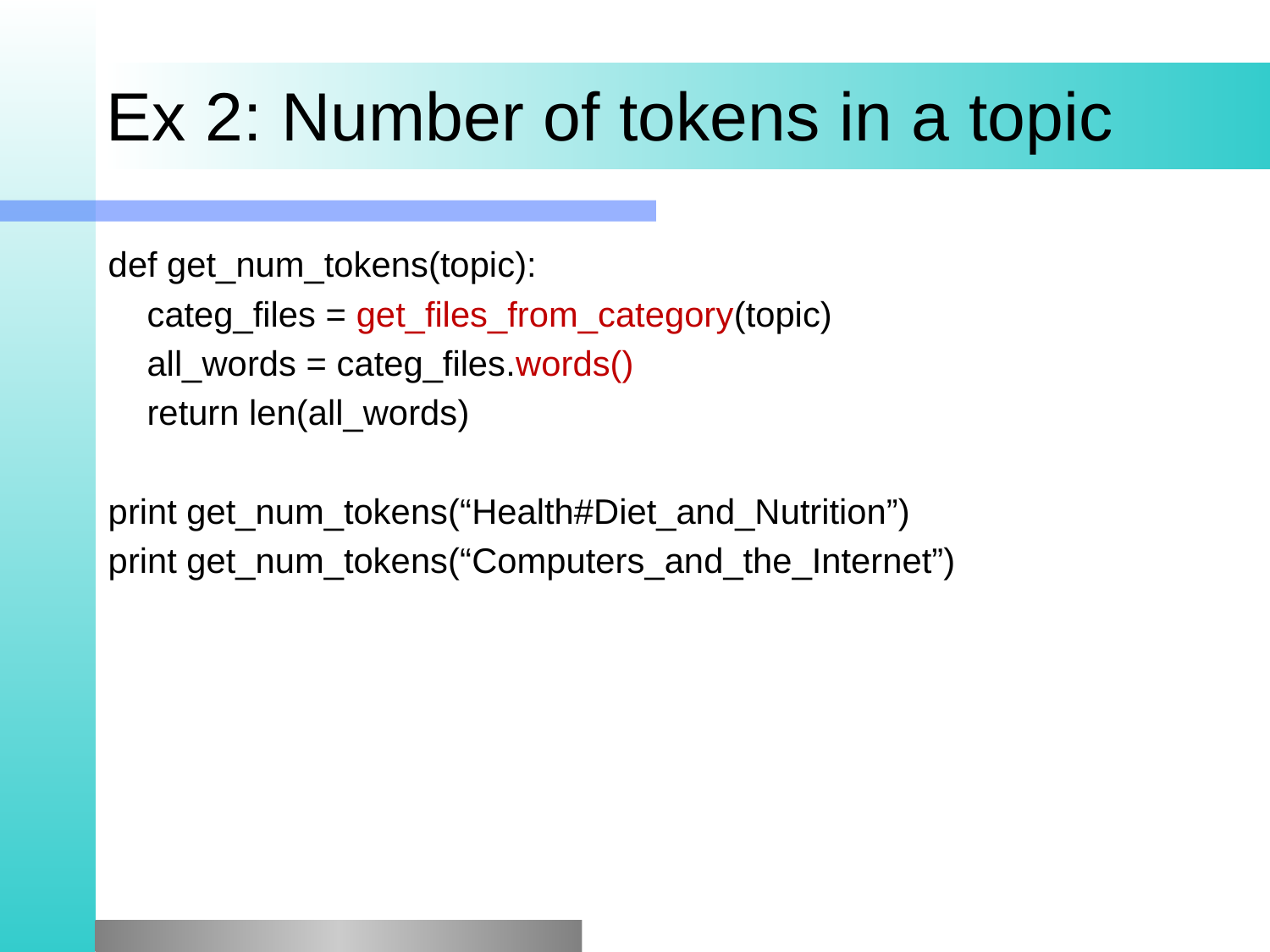

# Ex 2: Number of tokens in a topic
def get_num_tokens(topic):
    categ_files = get_files_from_category(topic)
    all_words = categ_files.words()
    return len(all_words)

print get_num_tokens(“Health#Diet_and_Nutrition”)
print get_num_tokens(“Computers_and_the_Internet”)